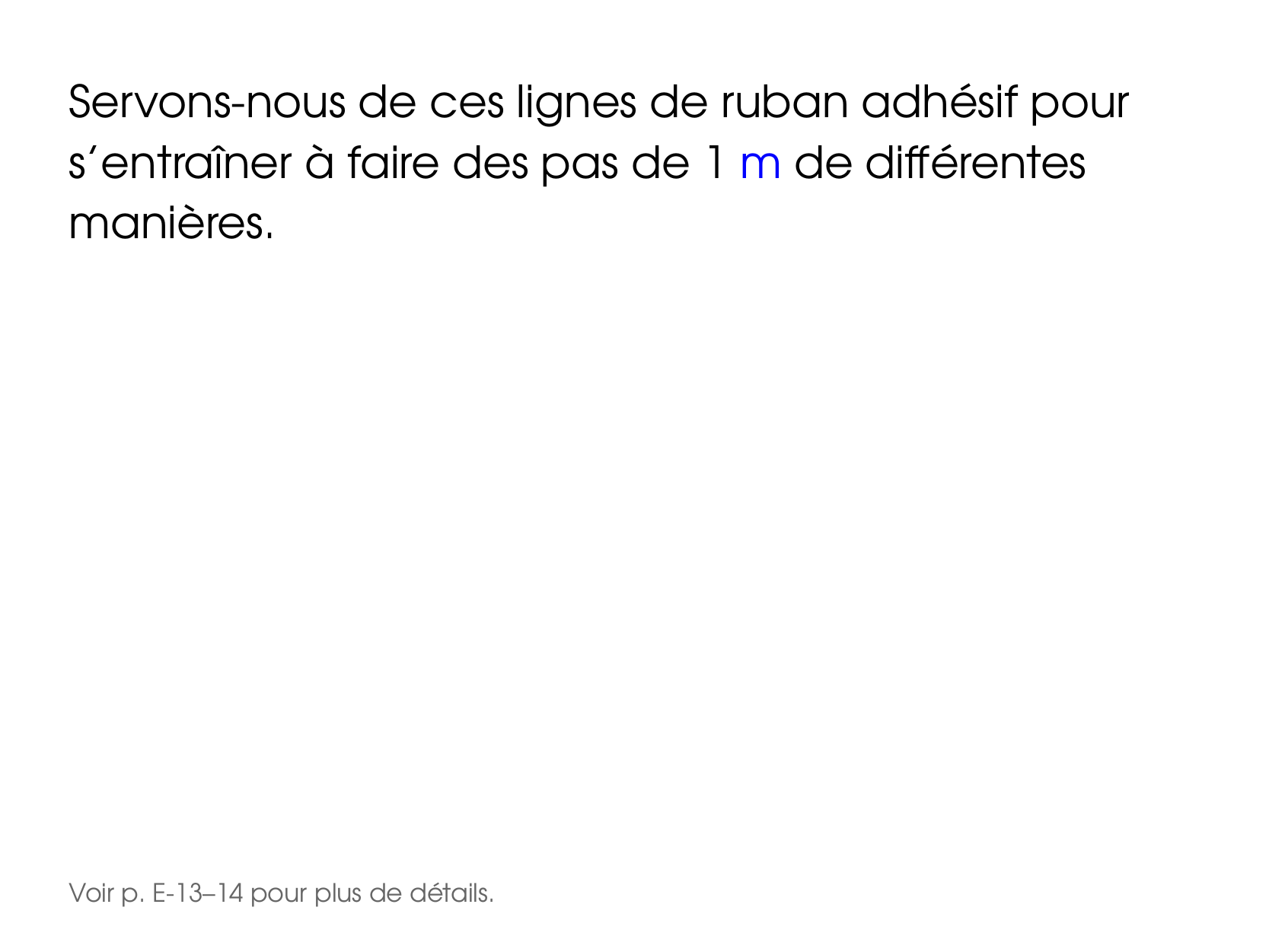

Servons-nous de ces lignes de ruban adhésif pour s’entraîner à faire des pas de 1 m de différentes manières.
Voir p. E-13–14 pour plus de détails.